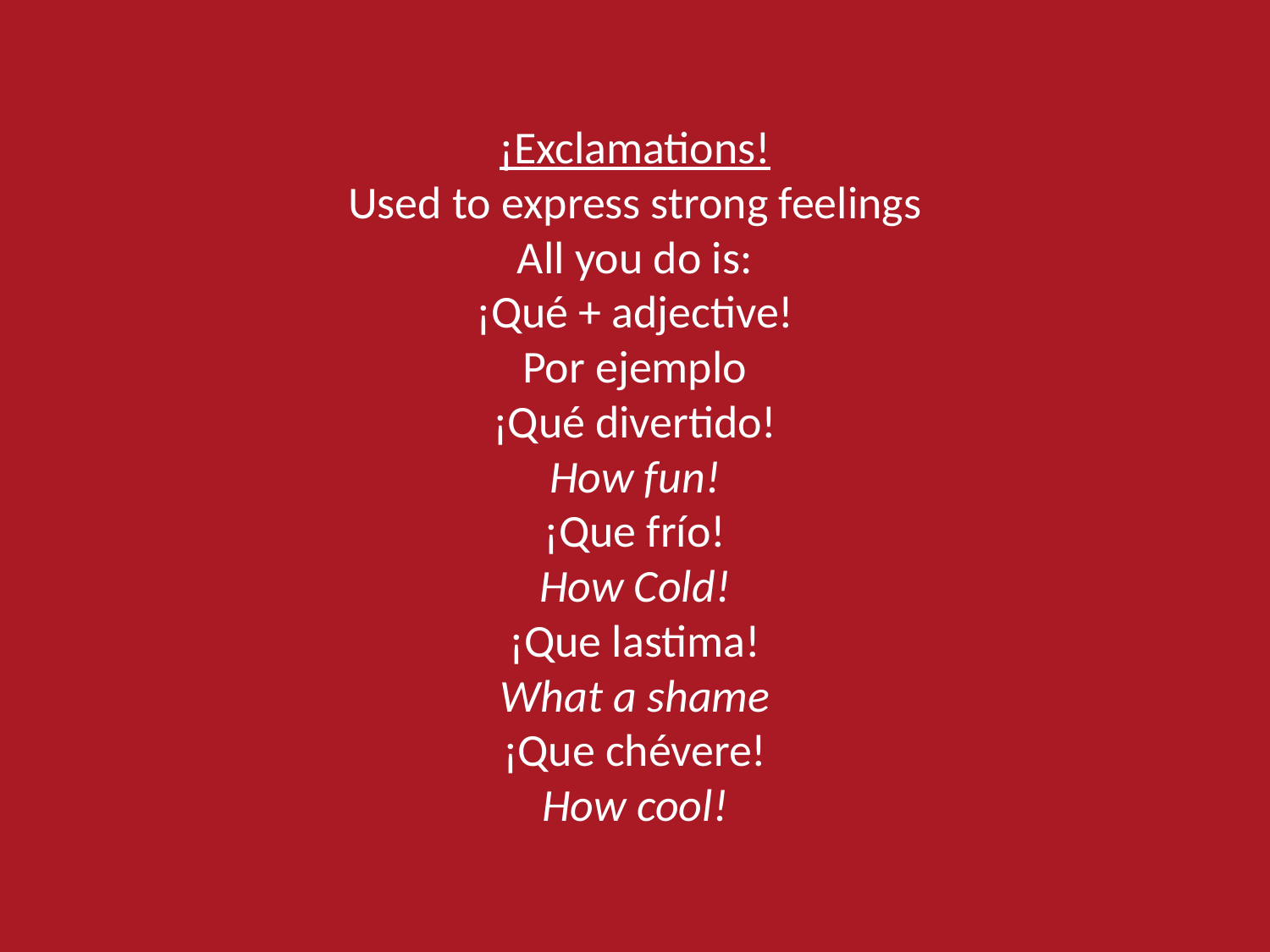

# ¡Exclamations! Used to express strong feelings All you do is: ¡Qué + adjective! Por ejemplo ¡Qué divertido! How fun! ¡Que frío! How Cold! ¡Que lastima! What a shame ¡Que chévere! How cool!